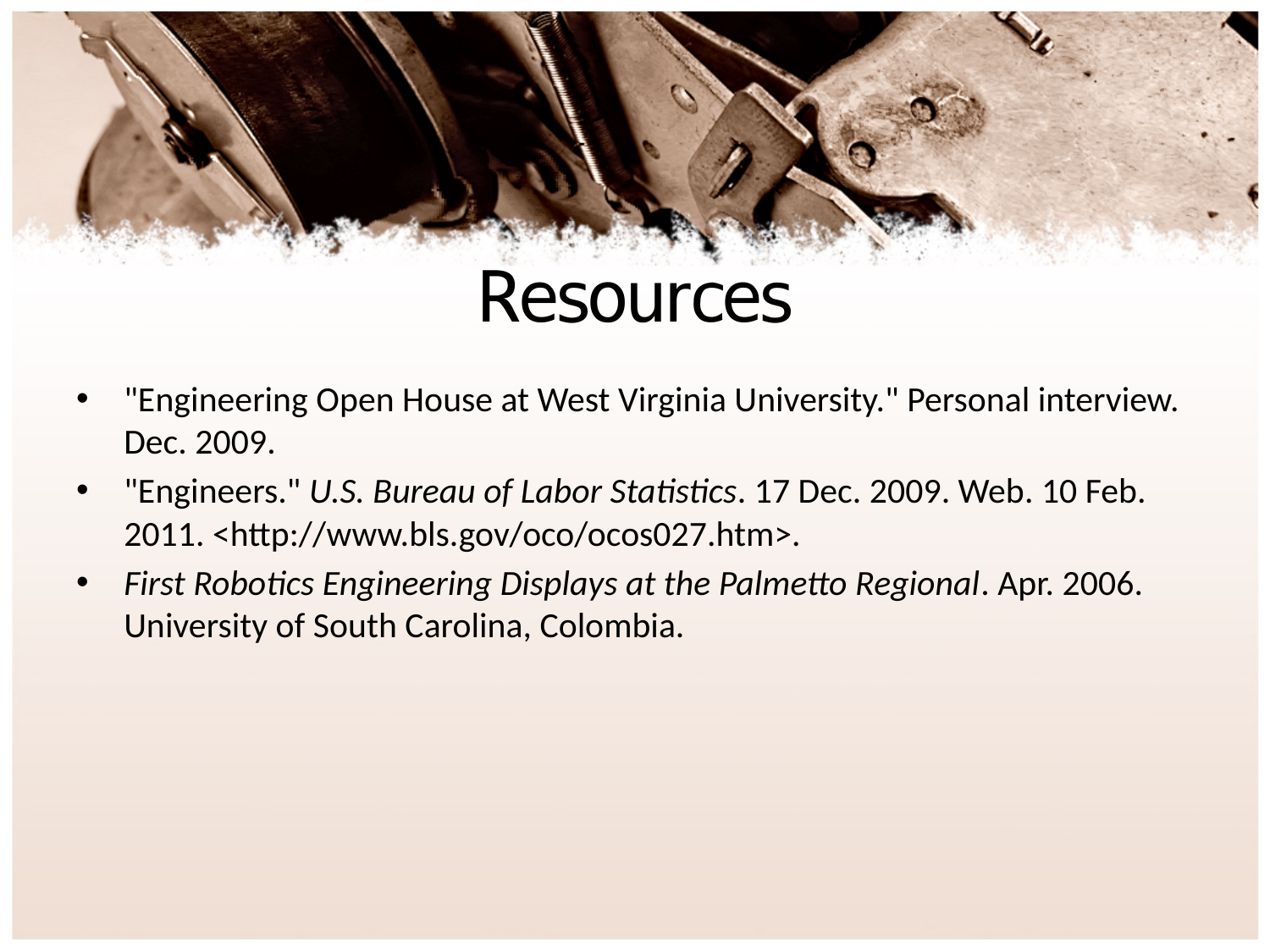

# Resources
"Engineering Open House at West Virginia University." Personal interview. Dec. 2009.
"Engineers." U.S. Bureau of Labor Statistics. 17 Dec. 2009. Web. 10 Feb. 2011. <http://www.bls.gov/oco/ocos027.htm>.
First Robotics Engineering Displays at the Palmetto Regional. Apr. 2006. University of South Carolina, Colombia.